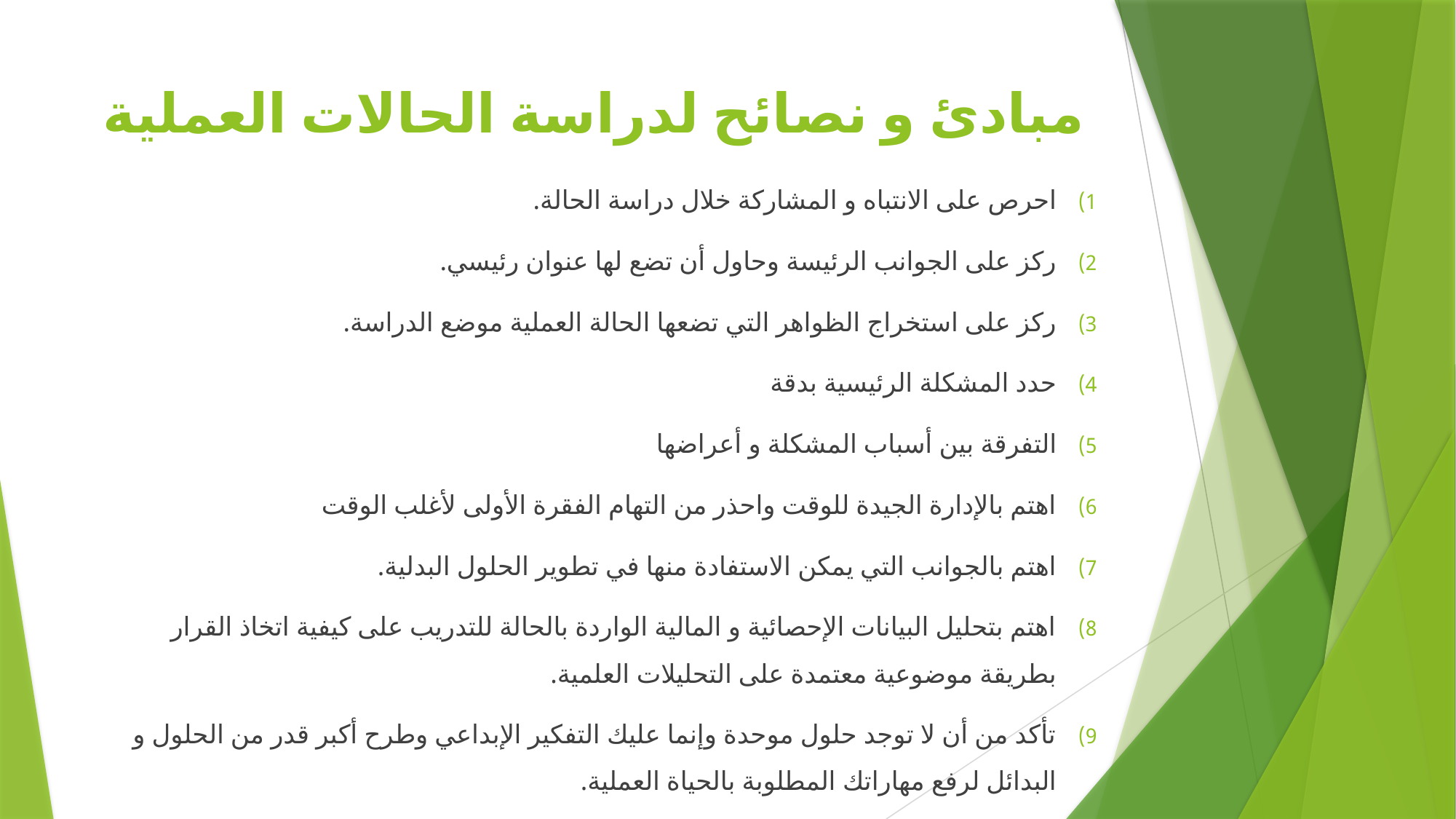

# مبادئ و نصائح لدراسة الحالات العملية
احرص على الانتباه و المشاركة خلال دراسة الحالة.
ركز على الجوانب الرئيسة وحاول أن تضع لها عنوان رئيسي.
ركز على استخراج الظواهر التي تضعها الحالة العملية موضع الدراسة.
حدد المشكلة الرئيسية بدقة
التفرقة بين أسباب المشكلة و أعراضها
اهتم بالإدارة الجيدة للوقت واحذر من التهام الفقرة الأولى لأغلب الوقت
اهتم بالجوانب التي يمكن الاستفادة منها في تطوير الحلول البدلية.
اهتم بتحليل البيانات الإحصائية و المالية الواردة بالحالة للتدريب على كيفية اتخاذ القرار بطريقة موضوعية معتمدة على التحليلات العلمية.
تأكد من أن لا توجد حلول موحدة وإنما عليك التفكير الإبداعي وطرح أكبر قدر من الحلول و البدائل لرفع مهاراتك المطلوبة بالحياة العملية.